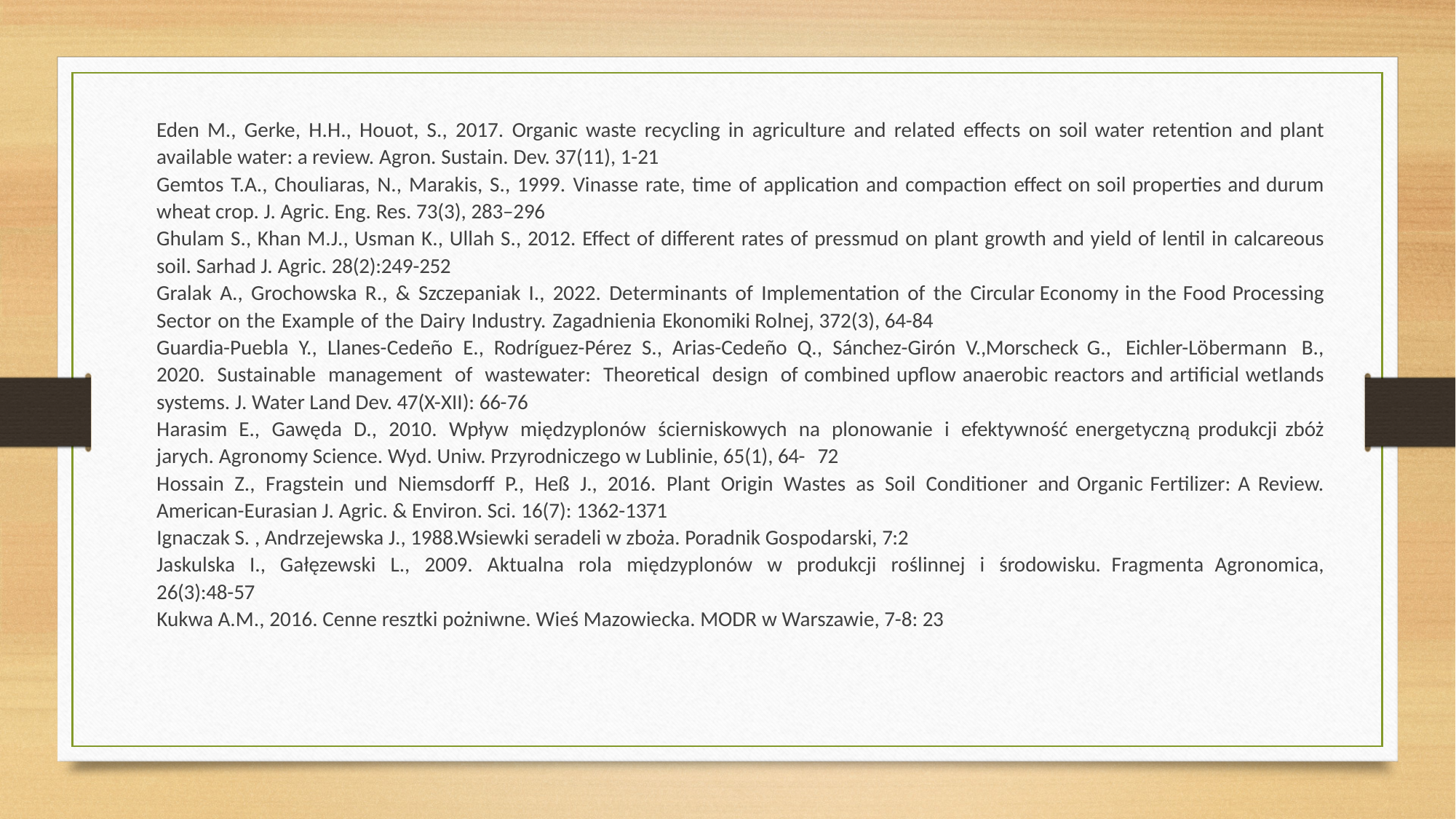

Eden M., Gerke, H.H., Houot, S., 2017. Organic waste recycling in agriculture and related effects on soil water retention and plant available water: a review. Agron. Sustain. Dev. 37(11), 1-21
Gemtos T.A., Chouliaras, N., Marakis, S., 1999. Vinasse rate, time of application and compaction effect on soil properties and durum wheat crop. J. Agric. Eng. Res. 73(3), 283–296
Ghulam S., Khan M.J., Usman K., Ullah S., 2012. Effect of different rates of pressmud on plant growth and yield of lentil in calcareous soil. Sarhad J. Agric. 28(2):249-252
Gralak A., Grochowska R., & Szczepaniak I., 2022. Determinants of Implementation of the Circular Economy in the Food Processing Sector on the Example of the Dairy Industry. Zagadnienia Ekonomiki Rolnej, 372(3), 64-84
Guardia-Puebla Y., Llanes-Cedeño E., Rodríguez-Pérez S., Arias-Cedeño Q., Sánchez-Girón V.,Morscheck G., Eichler-Löbermann B., 2020. Sustainable management of wastewater: Theoretical design of combined upflow anaerobic reactors and artificial wetlands systems. J. Water Land Dev. 47(X-XII): 66-76
Harasim E., Gawęda D., 2010. Wpływ międzyplonów ścierniskowych na plonowanie i efektywność energetyczną produkcji zbóż jarych. Agronomy Science. Wyd. Uniw. Przyrodniczego w Lublinie, 65(1), 64- 72
Hossain Z., Fragstein und Niemsdorff P., Heß J., 2016. Plant Origin Wastes as Soil Conditioner and Organic Fertilizer: A Review. American-Eurasian J. Agric. & Environ. Sci. 16(7): 1362-1371
Ignaczak S. , Andrzejewska J., 1988.Wsiewki seradeli w zboża. Poradnik Gospodarski, 7:2
Jaskulska I., Gałęzewski L., 2009. Aktualna rola międzyplonów w produkcji roślinnej i środowisku. Fragmenta Agronomica, 26(3):48-57
Kukwa A.M., 2016. Cenne resztki pożniwne. Wieś Mazowiecka. MODR w Warszawie, 7-8: 23